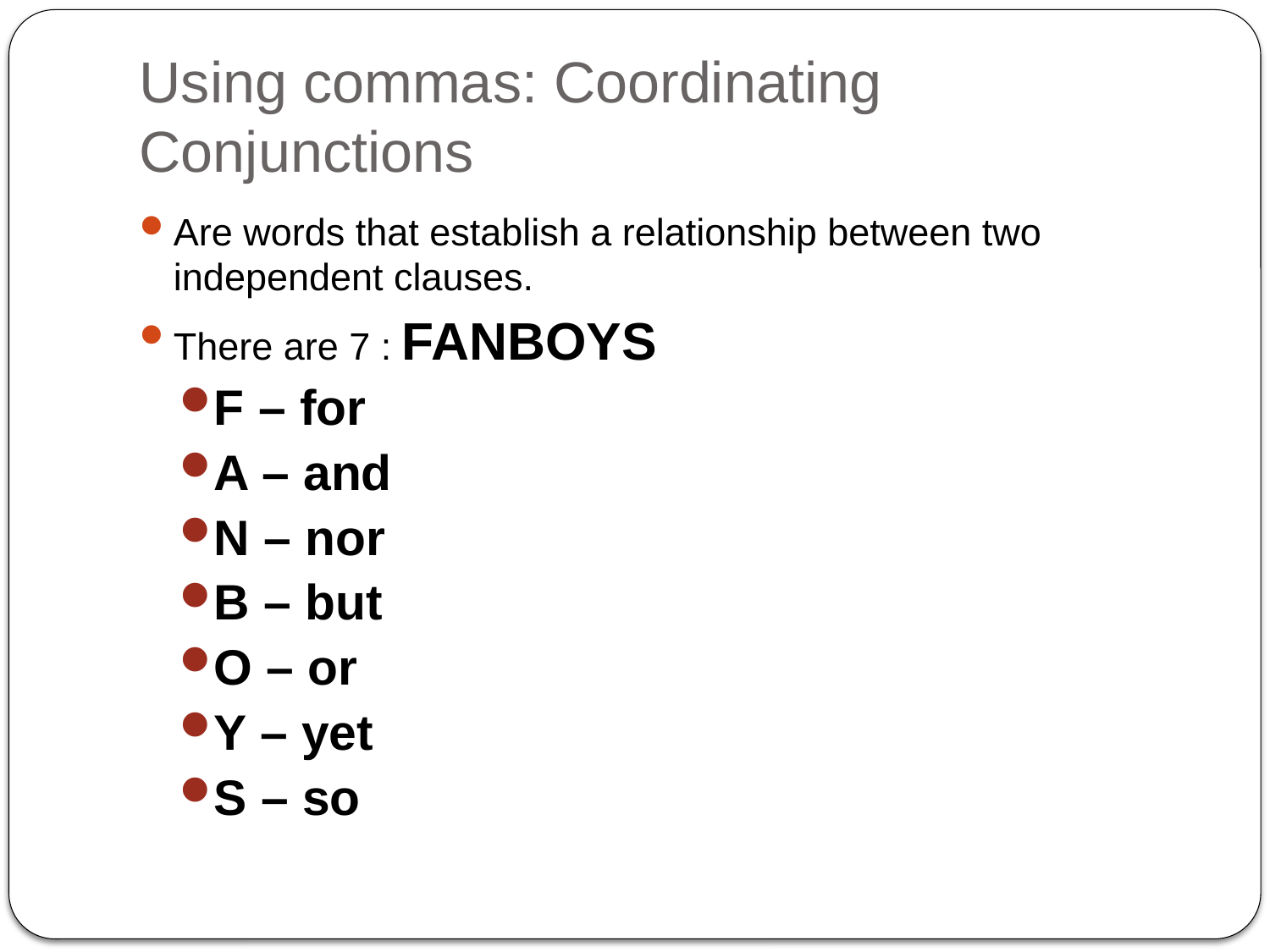

# Using commas: Coordinating Conjunctions
Are words that establish a relationship between two independent clauses.
There are 7 : FANBOYS
F – for
A – and
N – nor
B – but
O – or
Y – yet
S – so